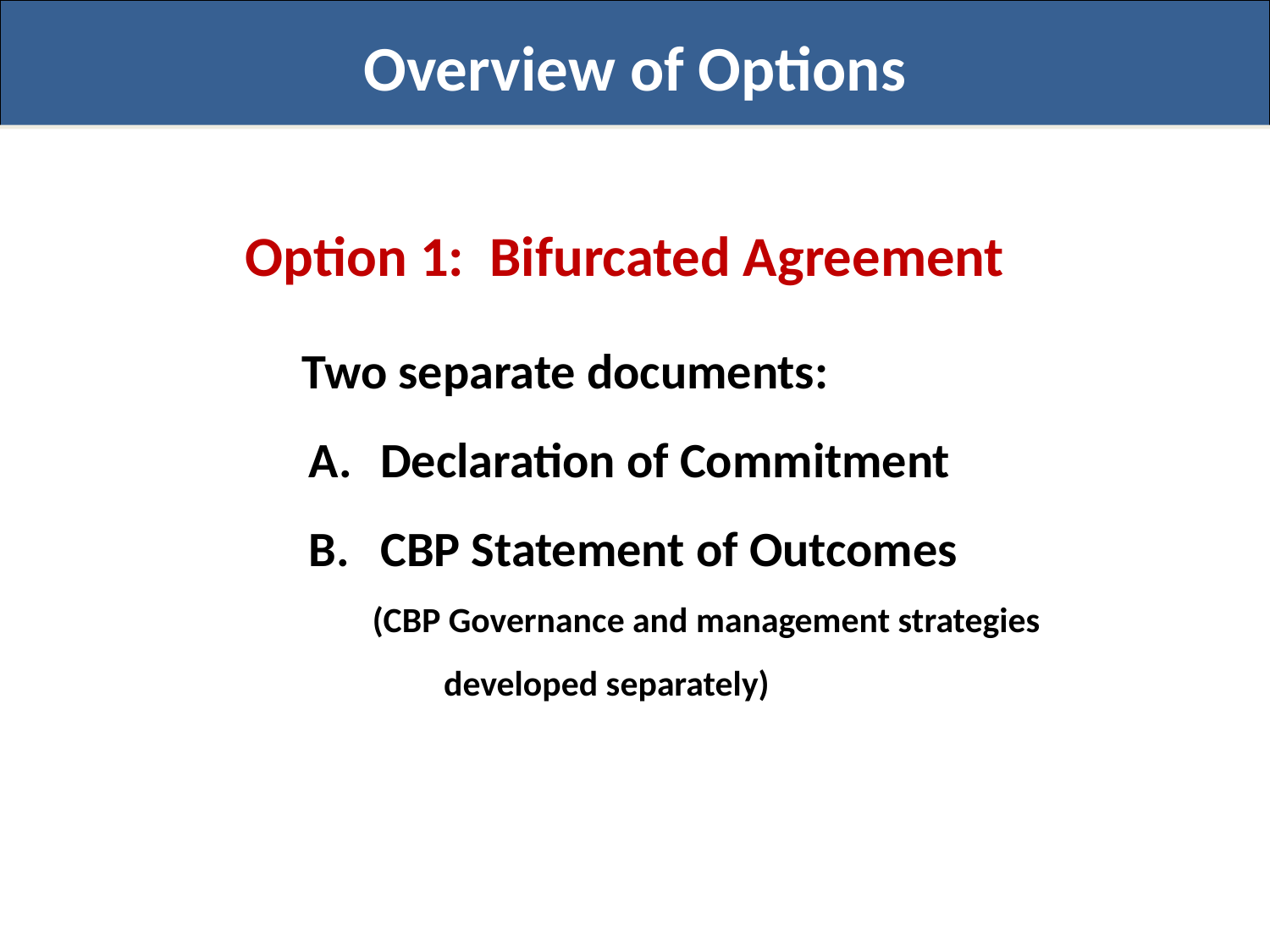

Overview of Options
Option 1:  Bifurcated Agreement

     Two separate documents:
Declaration of Commitment
CBP Statement of Outcomes
(CBP Governance and management strategies developed separately)